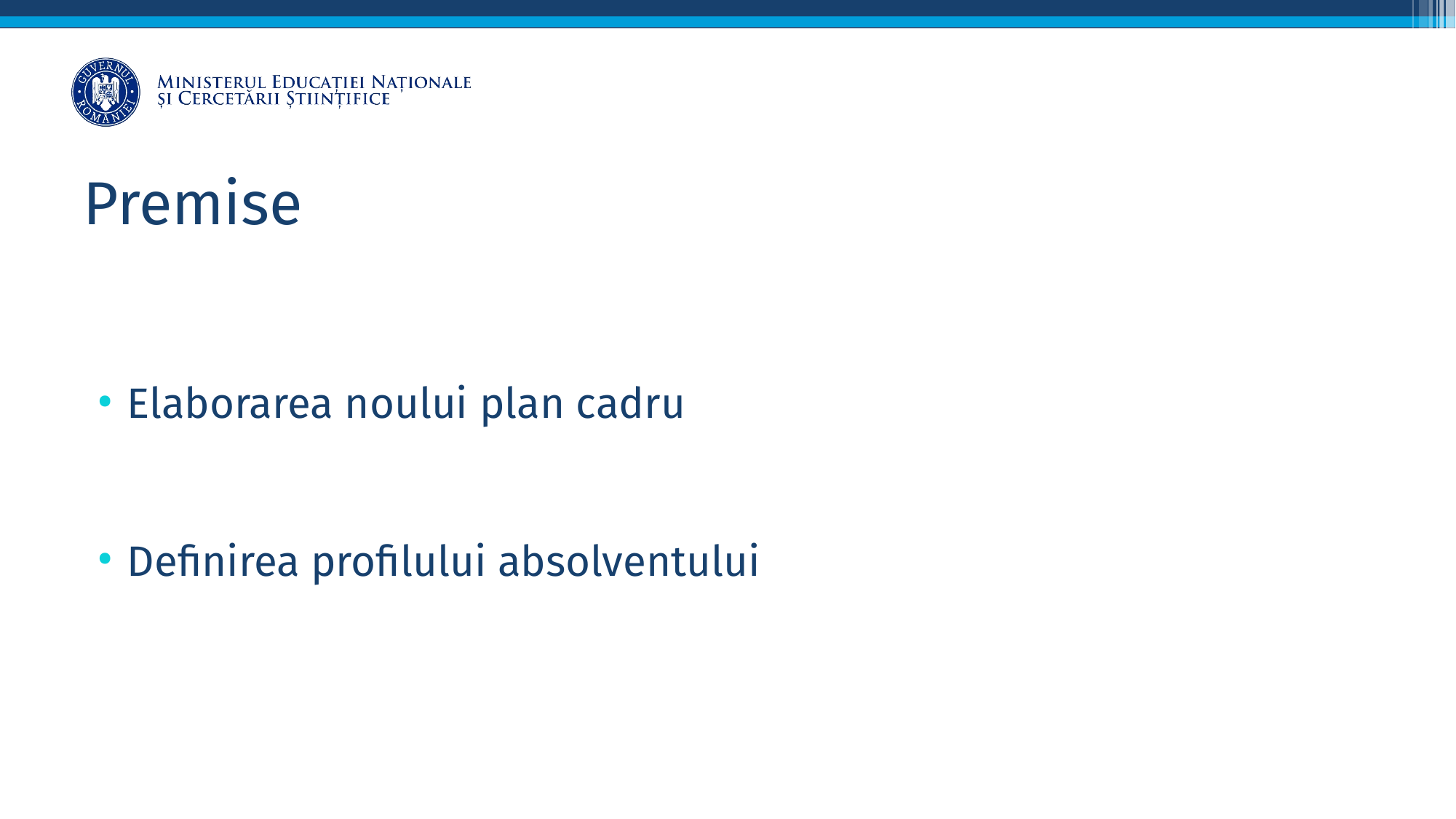

# Premise
Elaborarea noului plan cadru
Definirea profilului absolventului